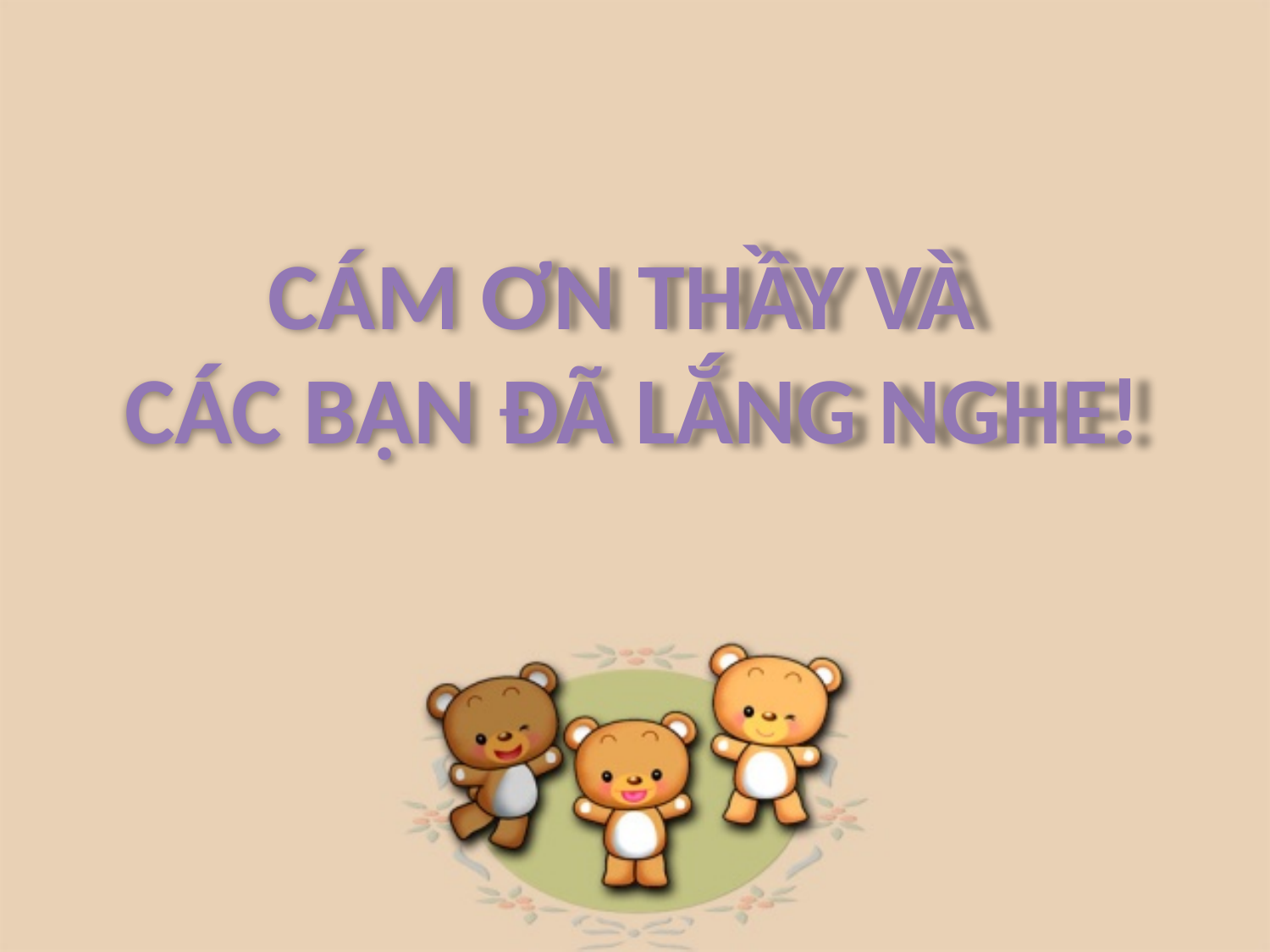

CÁM ƠN THẦY VÀ
 CÁC BẠN ĐÃ LẮNG NGHE!